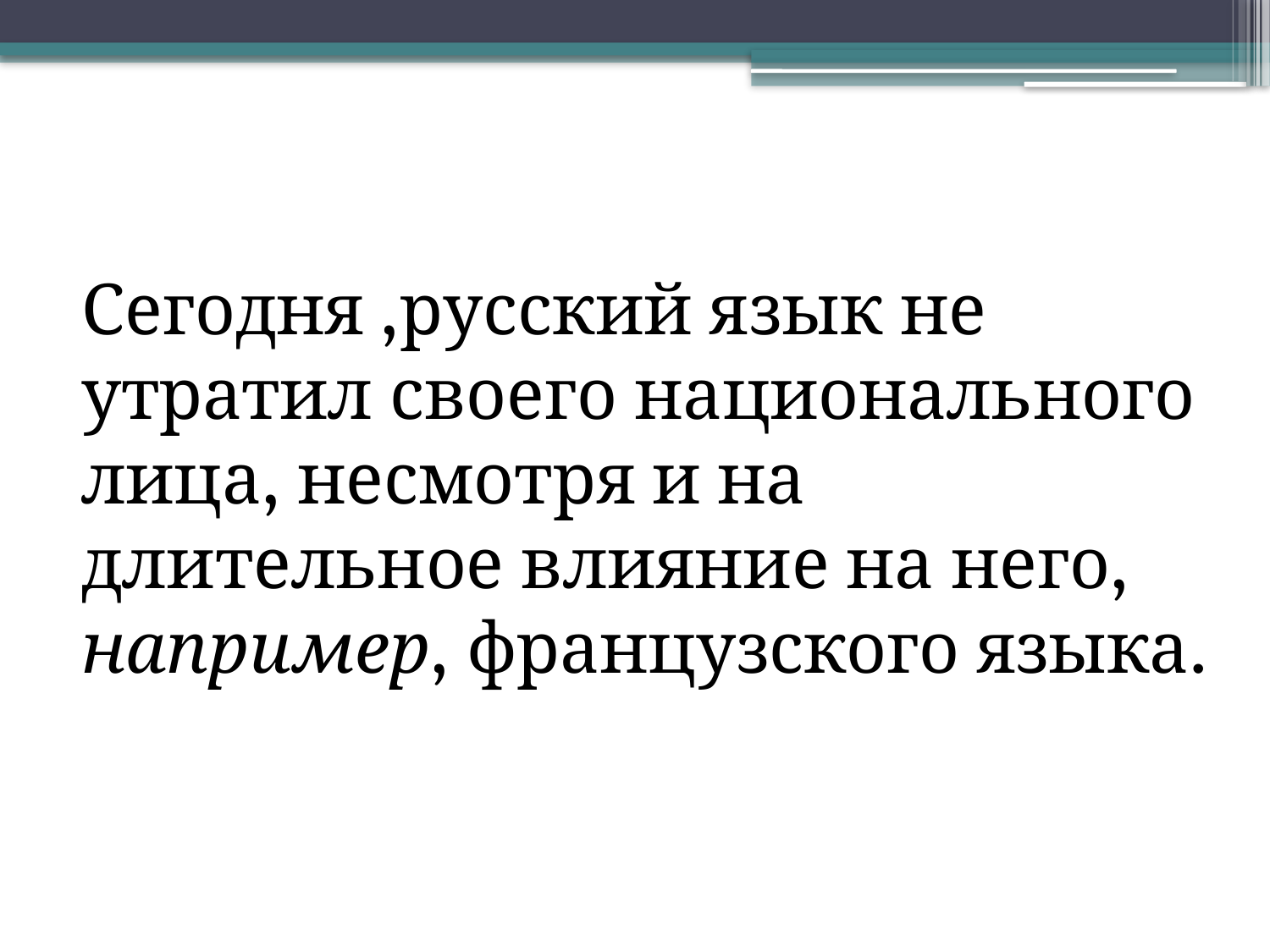

Сегодня ,русский язык не утратил своего национального лица, несмотря и на длительное влияние на него, например, французского языка.